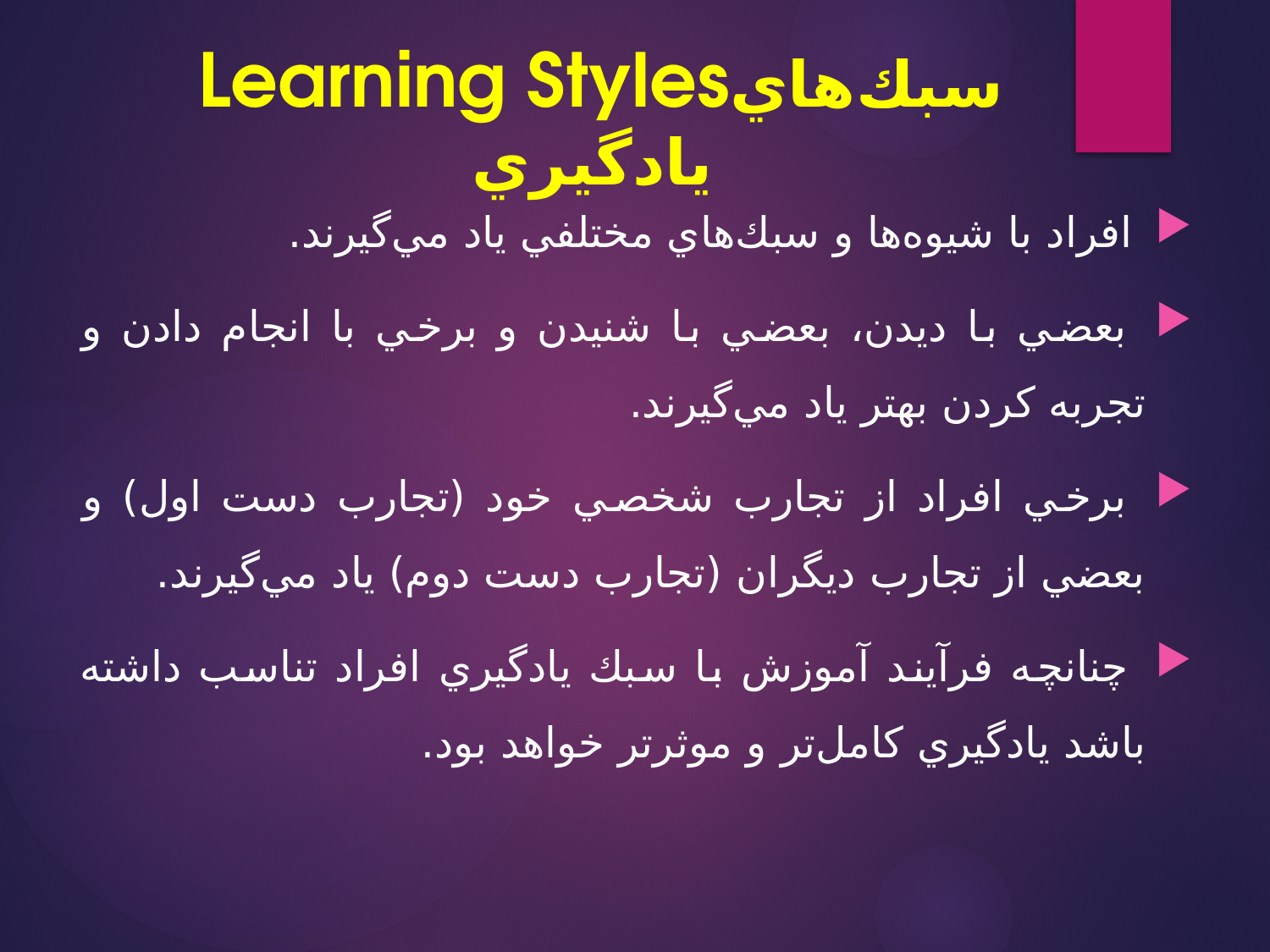

# Learning Stylesسبك‌هاي يادگيري
 افراد با شيوه‌ها و سبك‌هاي مختلفي ياد مي‌گيرند.
 بعضي با ديدن، بعضي با شنيدن و برخي با انجام دادن و تجربه كردن بهتر ياد مي‌گيرند.
 برخي افراد از تجارب شخصي خود (تجارب دست اول) و بعضي از تجارب ديگران (تجارب دست دوم) ياد مي‌گيرند.
 چنانچه فرآيند آموزش با سبك يادگيري افراد تناسب داشته باشد يادگيري كامل‌تر و موثرتر خواهد بود.